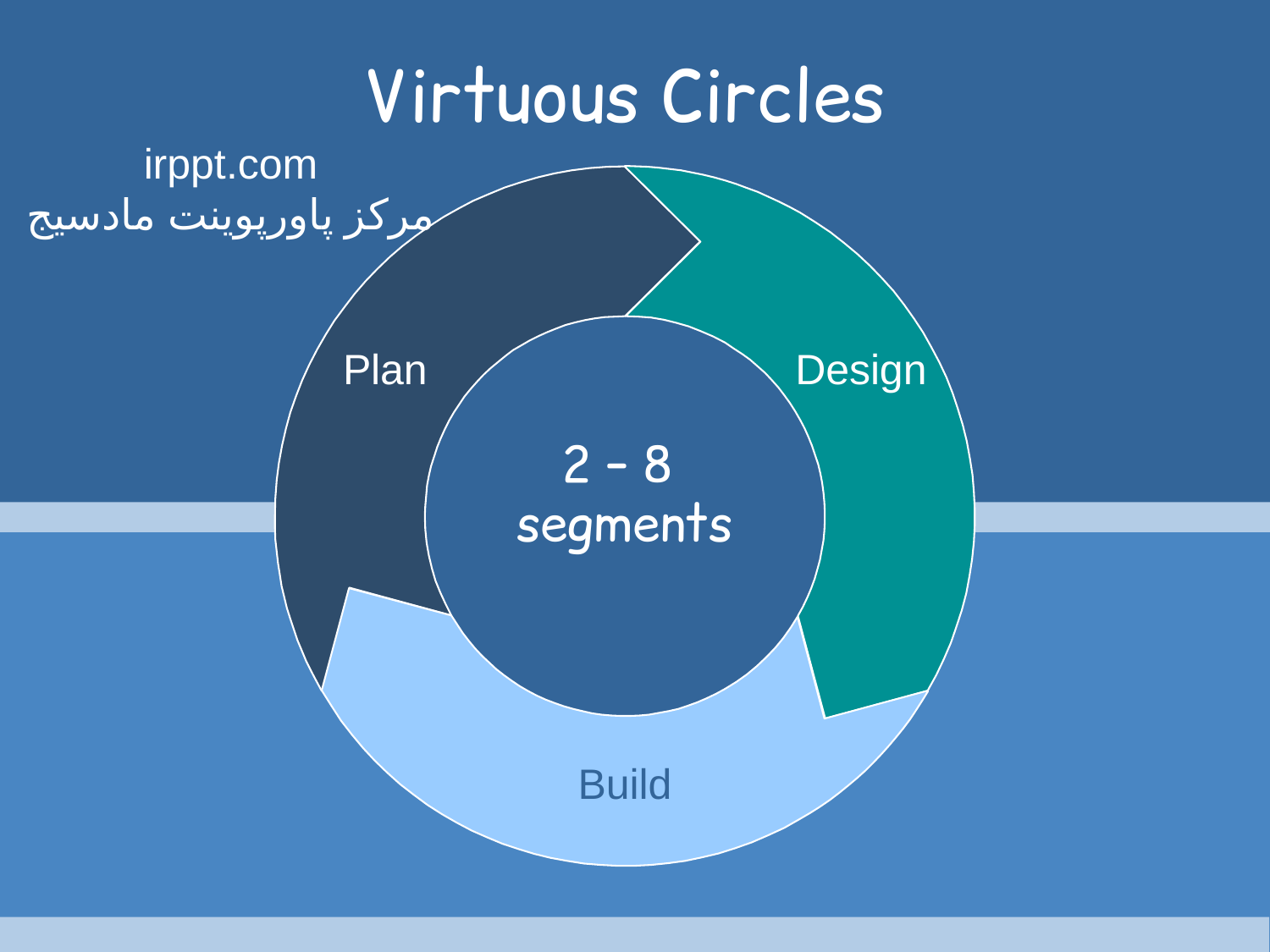

# Virtuous Circles
irppt.com
مرکز پاورپوینت مادسیج

Plan
Design
2 – 8
segments
Build